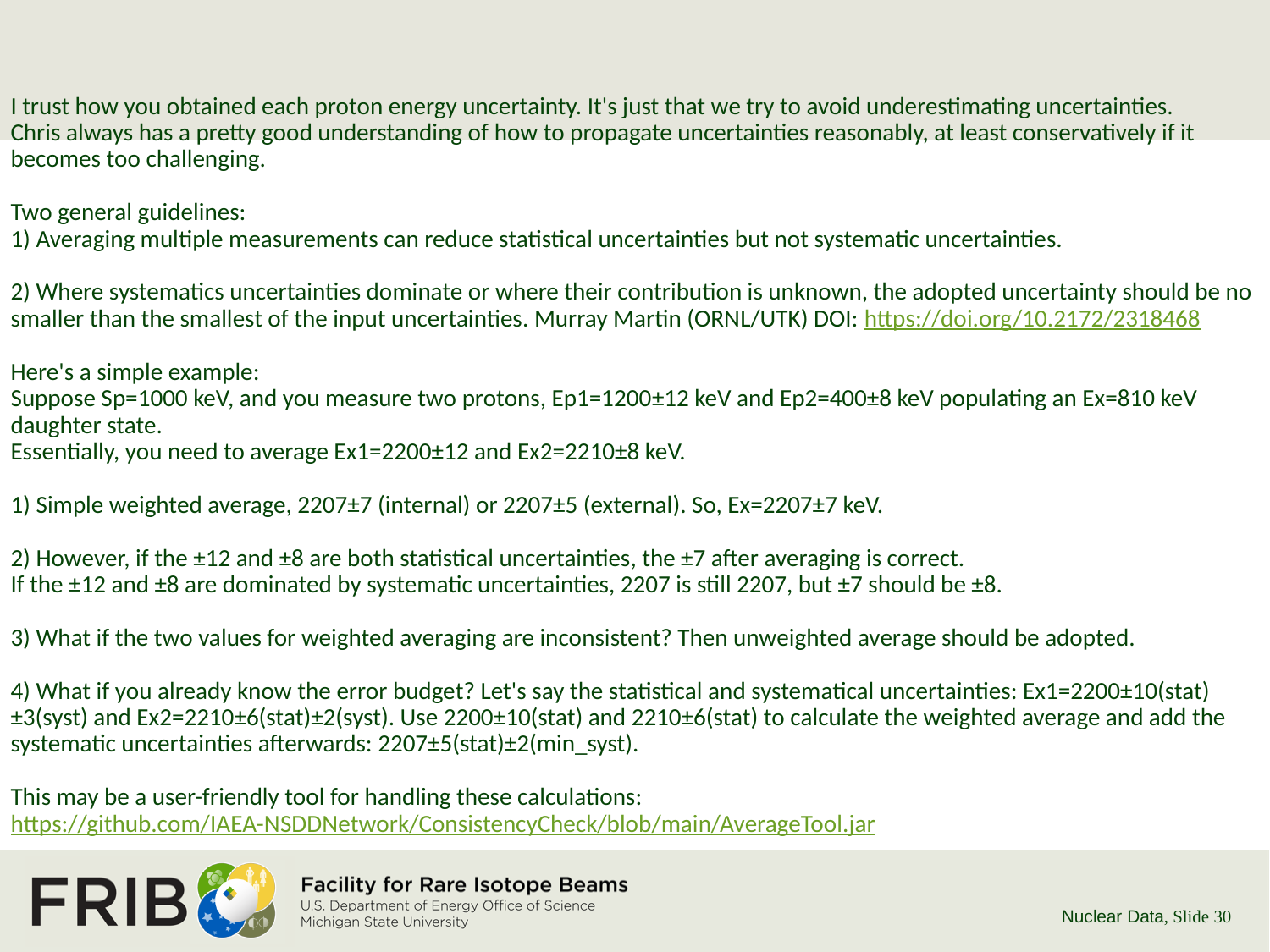

I trust how you obtained each proton energy uncertainty. It's just that we try to avoid underestimating uncertainties.
Chris always has a pretty good understanding of how to propagate uncertainties reasonably, at least conservatively if it becomes too challenging.

Two general guidelines:
1) Averaging multiple measurements can reduce statistical uncertainties but not systematic uncertainties.

2) Where systematics uncertainties dominate or where their contribution is unknown, the adopted uncertainty should be no smaller than the smallest of the input uncertainties. Murray Martin (ORNL/UTK) DOI: https://doi.org/10.2172/2318468

Here's a simple example:
Suppose Sp=1000 keV, and you measure two protons, Ep1=1200±12 keV and Ep2=400±8 keV populating an Ex=810 keV daughter state.
Essentially, you need to average Ex1=2200±12 and Ex2=2210±8 keV.

1) Simple weighted average, 2207±7 (internal) or 2207±5 (external). So, Ex=2207±7 keV.

2) However, if the ±12 and ±8 are both statistical uncertainties, the ±7 after averaging is correct.
If the ±12 and ±8 are dominated by systematic uncertainties, 2207 is still 2207, but ±7 should be ±8.

3) What if the two values for weighted averaging are inconsistent? Then unweighted average should be adopted.

4) What if you already know the error budget? Let's say the statistical and systematical uncertainties: Ex1=2200±10(stat)±3(syst) and Ex2=2210±6(stat)±2(syst). Use 2200±10(stat) and 2210±6(stat) to calculate the weighted average and add the systematic uncertainties afterwards: 2207±5(stat)±2(min_syst).

This may be a user-friendly tool for handling these calculations:
https://github.com/IAEA-NSDDNetwork/ConsistencyCheck/blob/main/AverageTool.jar

Nuclear Data
, Slide 30